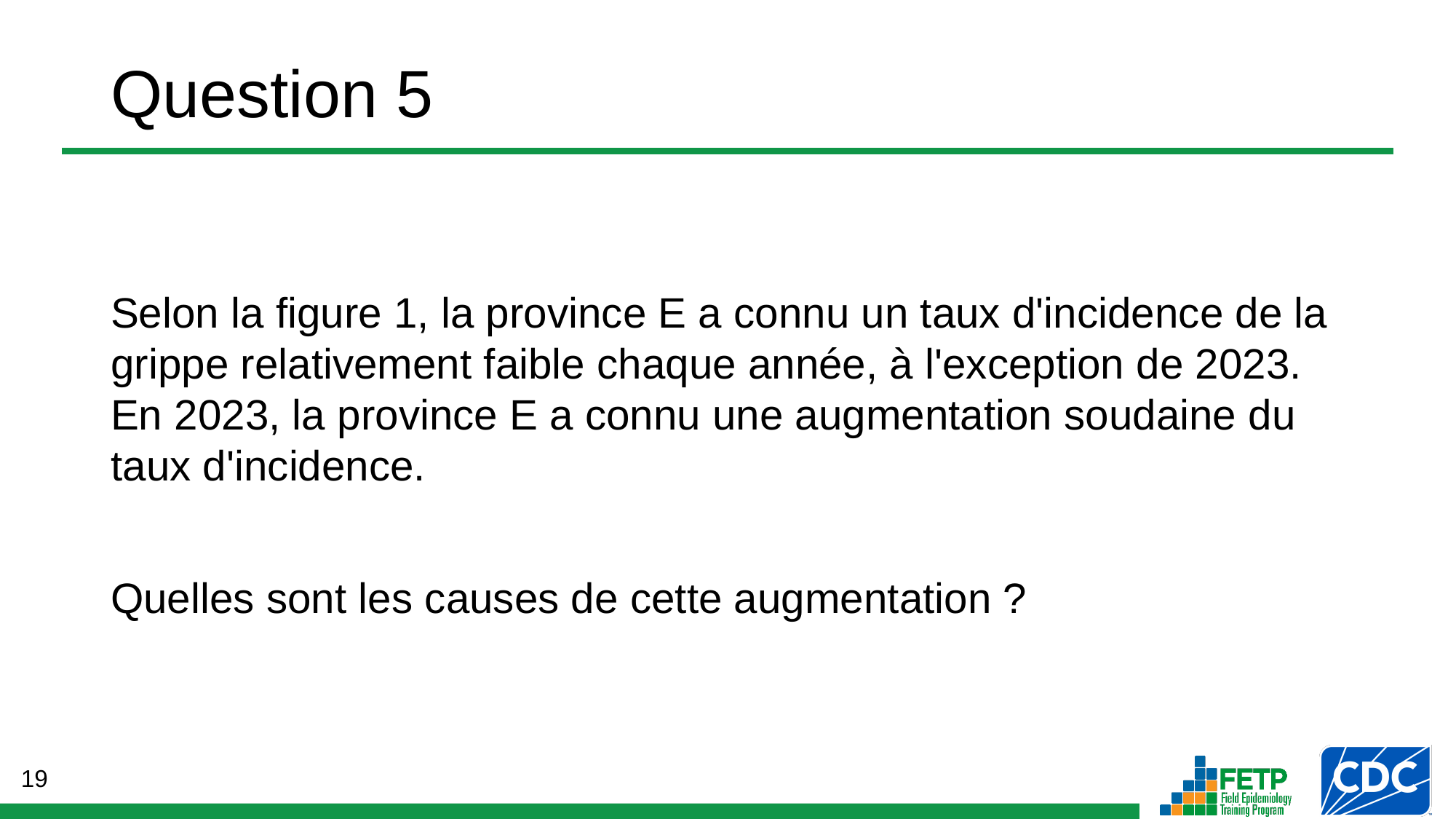

# Question 5
Selon la figure 1, la province E a connu un taux d'incidence de la grippe relativement faible chaque année, à l'exception de 2023. En 2023, la province E a connu une augmentation soudaine du taux d'incidence.

Quelles sont les causes de cette augmentation ?